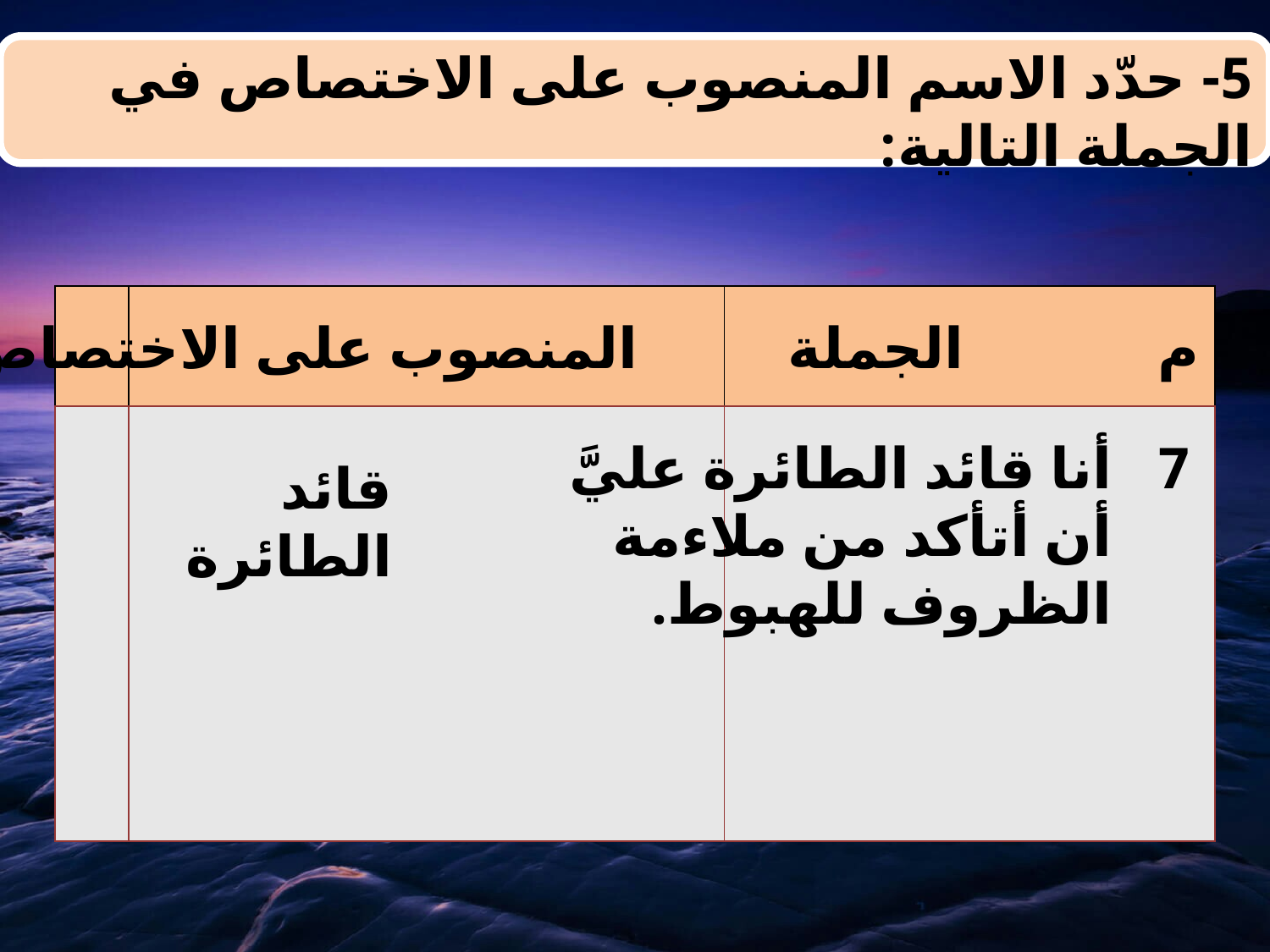

5- حدّد الاسم المنصوب على الاختصاص في الجملة التالية:
|  |  |  |
| --- | --- | --- |
|  |  |  |
المنصوب على الاختصاص
الجملة
م
أنا قائد الطائرة عليَّ أن أتأكد من ملاءمة الظروف للهبوط.
7
قائد الطائرة